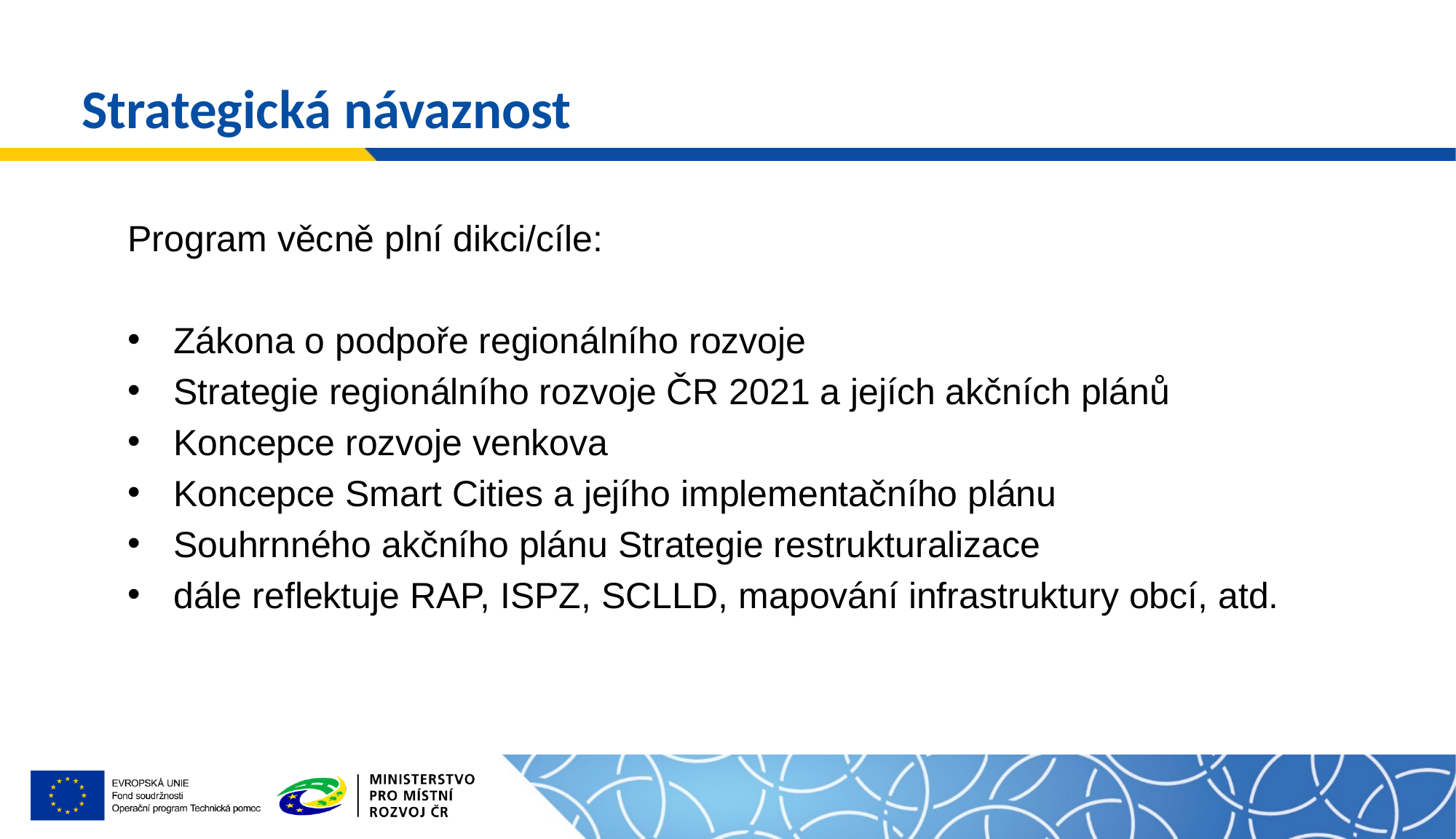

# Strategická návaznost

Program věcně plní dikci/cíle:

Zákona o podpoře regionálního rozvoje
Strategie regionálního rozvoje ČR 2021 a jejích akčních plánů
Koncepce rozvoje venkova
Koncepce Smart Cities a jejího implementačního plánu
Souhrnného akčního plánu Strategie restrukturalizace
dále reflektuje RAP, ISPZ, SCLLD, mapování infrastruktury obcí, atd.